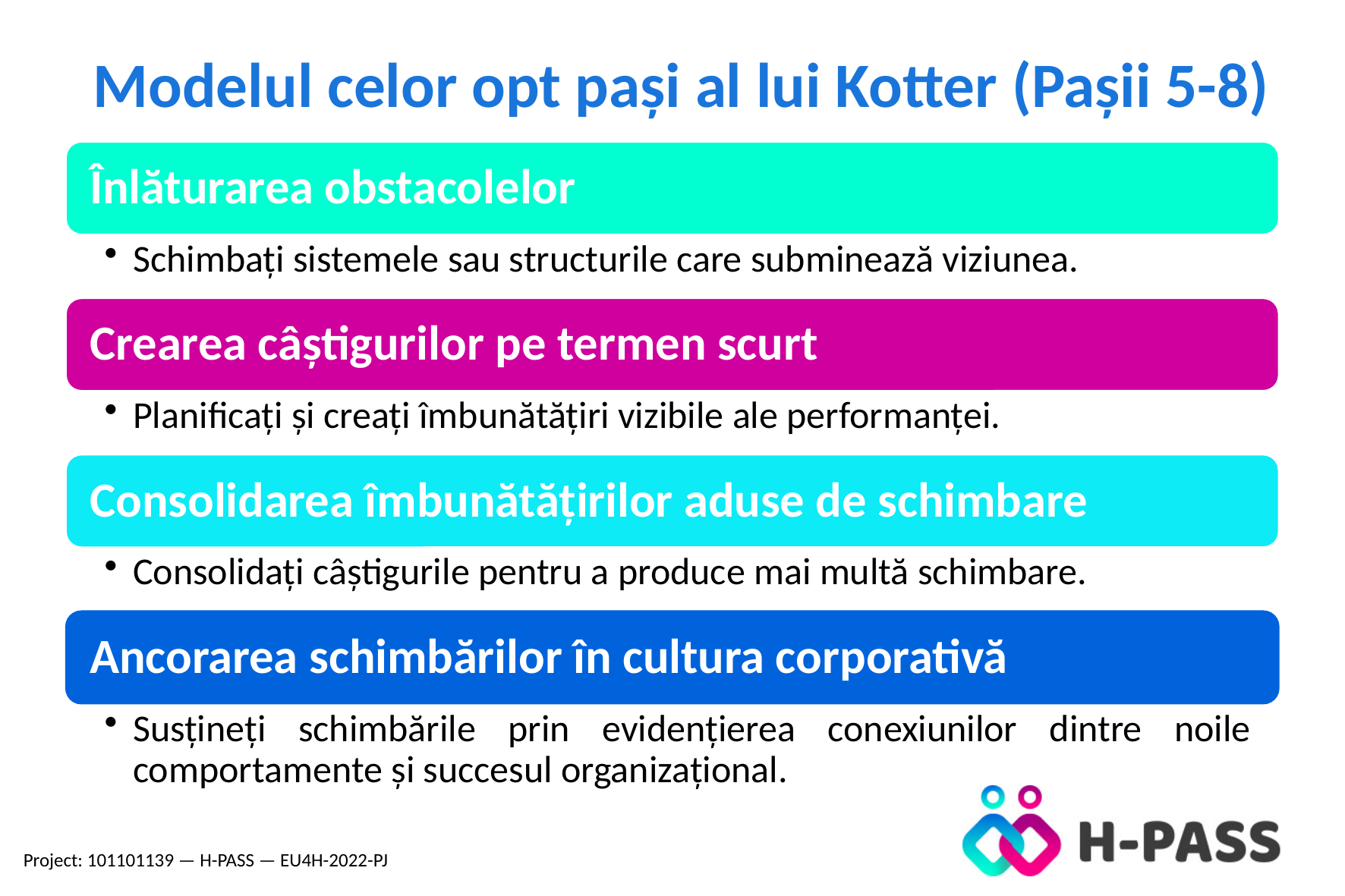

Modelul celor opt pași al lui Kotter (Pașii 5-8)
Înlăturarea obstacolelor
Schimbați sistemele sau structurile care subminează viziunea.
Crearea câștigurilor pe termen scurt
Planificați și creați îmbunătățiri vizibile ale performanței.
Consolidarea îmbunătățirilor aduse de schimbare
Consolidați câștigurile pentru a produce mai multă schimbare.
Ancorarea schimbărilor în cultura corporativă
Susțineți schimbările prin evidențierea conexiunilor dintre noile comportamente și succesul organizațional.
Project: 101101139 — H-PASS — EU4H-2022-PJ